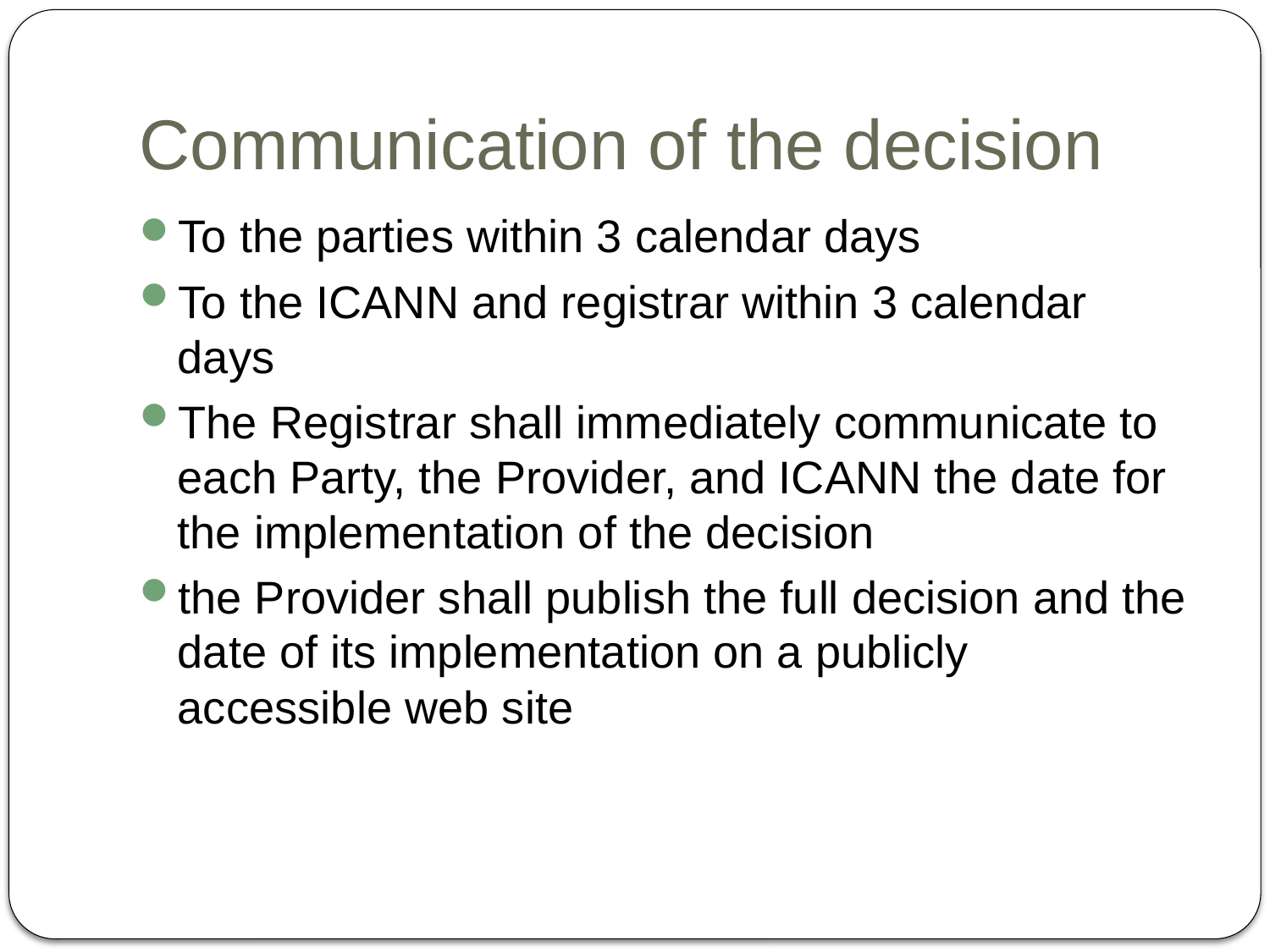

# Communication of the decision
To the parties within 3 calendar days
To the ICANN and registrar within 3 calendar days
The Registrar shall immediately communicate to each Party, the Provider, and ICANN the date for the implementation of the decision
the Provider shall publish the full decision and the date of its implementation on a publicly accessible web site